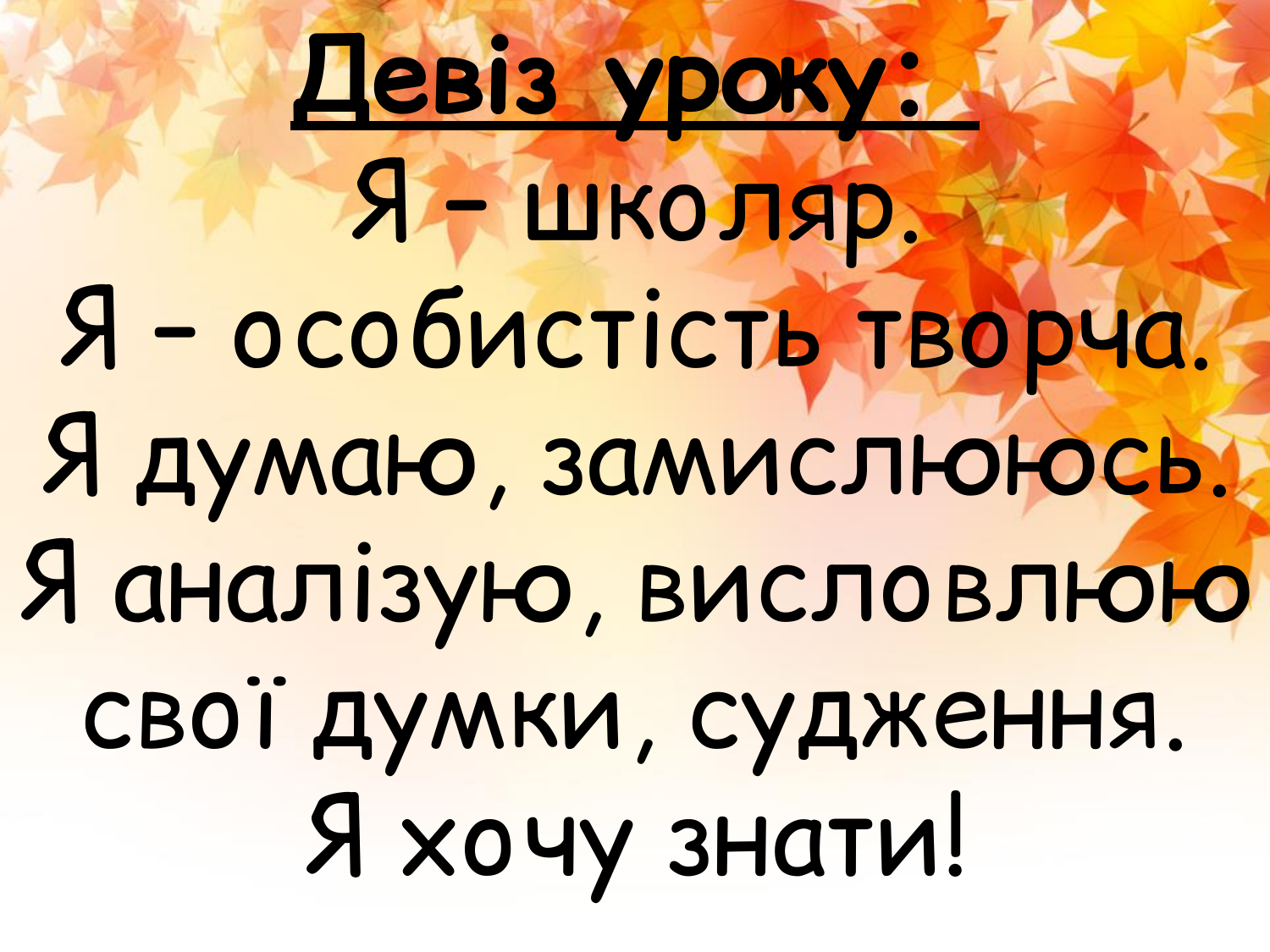

Девіз уроку:
Я – школяр.
Я – особистість творча.
Я думаю, замислююсь.
Я аналізую, висловлюю
свої думки, судження.
Я хочу знати!